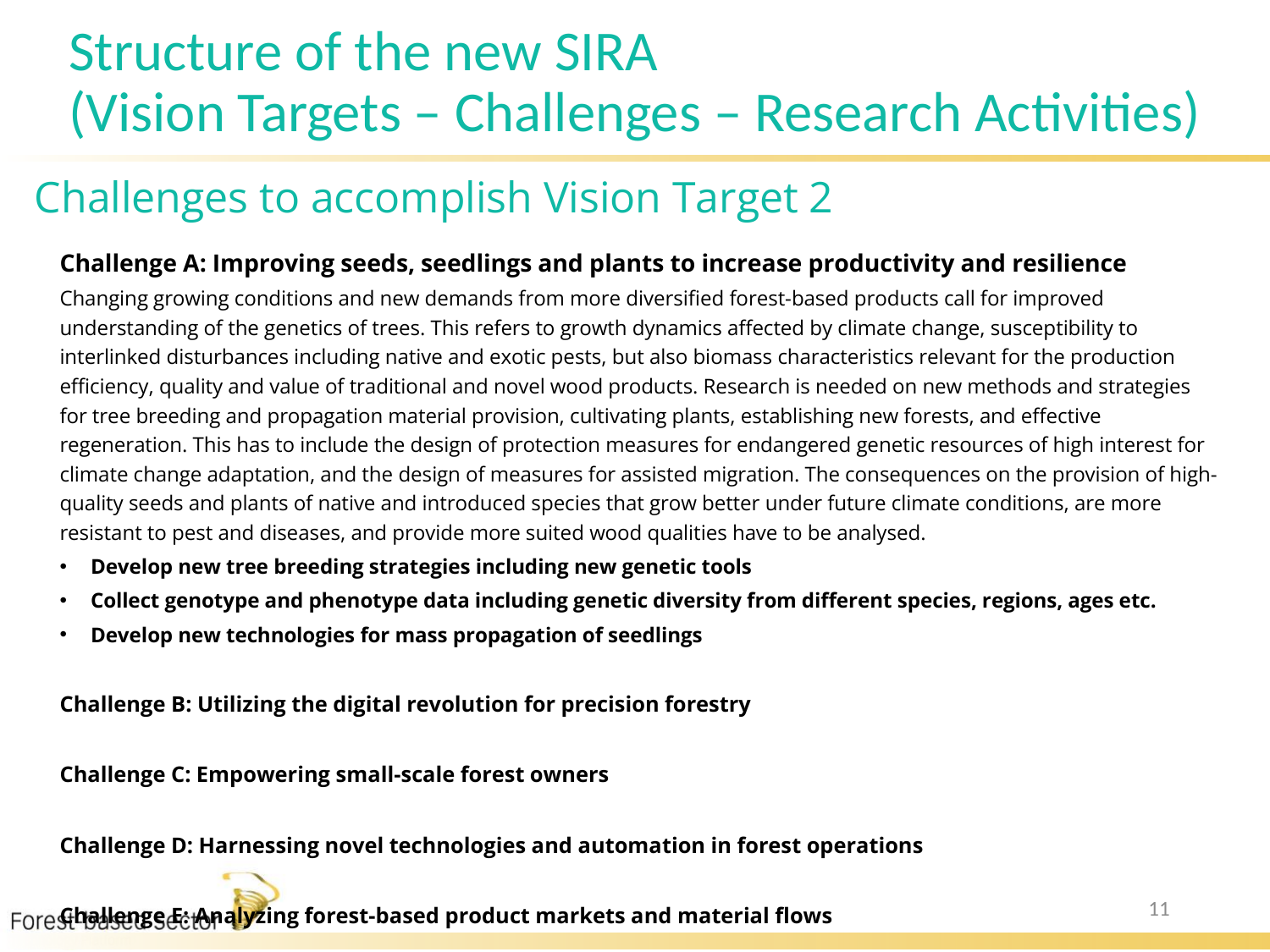

# Structure of the new SIRA (Vision Targets – Challenges – Research Activities)
Challenges to accomplish Vision Target 2
Challenge A: Improving seeds, seedlings and plants to increase productivity and resilience
Changing growing conditions and new demands from more diversified forest-based products call for improved understanding of the genetics of trees. This refers to growth dynamics affected by climate change, susceptibility to interlinked disturbances including native and exotic pests, but also biomass characteristics relevant for the production efficiency, quality and value of traditional and novel wood products. Research is needed on new methods and strategies for tree breeding and propagation material provision, cultivating plants, establishing new forests, and effective regeneration. This has to include the design of protection measures for endangered genetic resources of high interest for climate change adaptation, and the design of measures for assisted migration. The consequences on the provision of high-quality seeds and plants of native and introduced species that grow better under future climate conditions, are more resistant to pest and diseases, and provide more suited wood qualities have to be analysed.
Develop new tree breeding strategies including new genetic tools
Collect genotype and phenotype data including genetic diversity from different species, regions, ages etc.
Develop new technologies for mass propagation of seedlings

Challenge B: Utilizing the digital revolution for precision forestry

Challenge C: Empowering small-scale forest owners

Challenge D: Harnessing novel technologies and automation in forest operations

Challenge E: Analyzing forest-based product markets and material flows
11